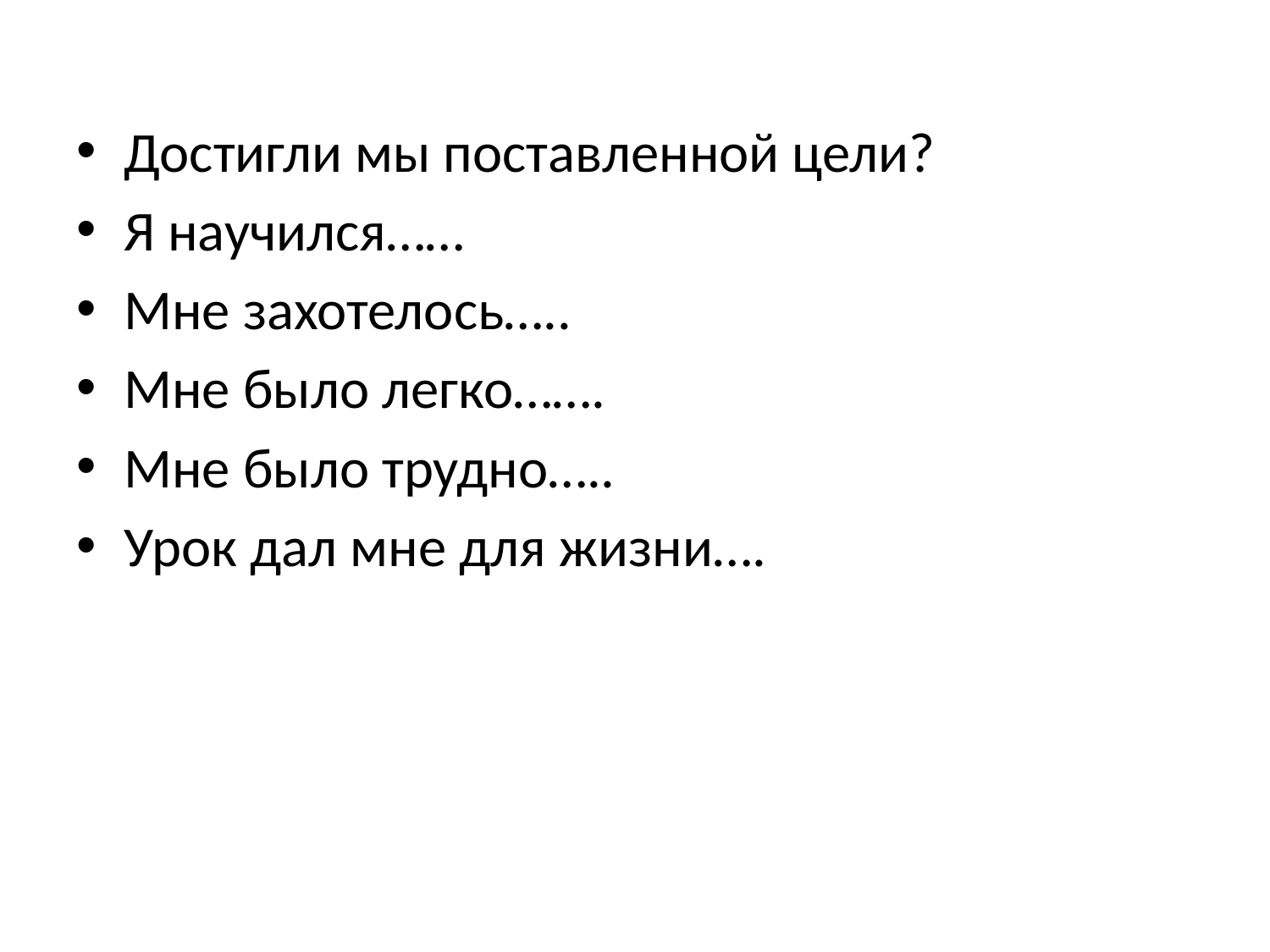

Достигли мы поставленной цели?
Я научился……
Мне захотелось…..
Мне было легко…….
Мне было трудно…..
Урок дал мне для жизни….